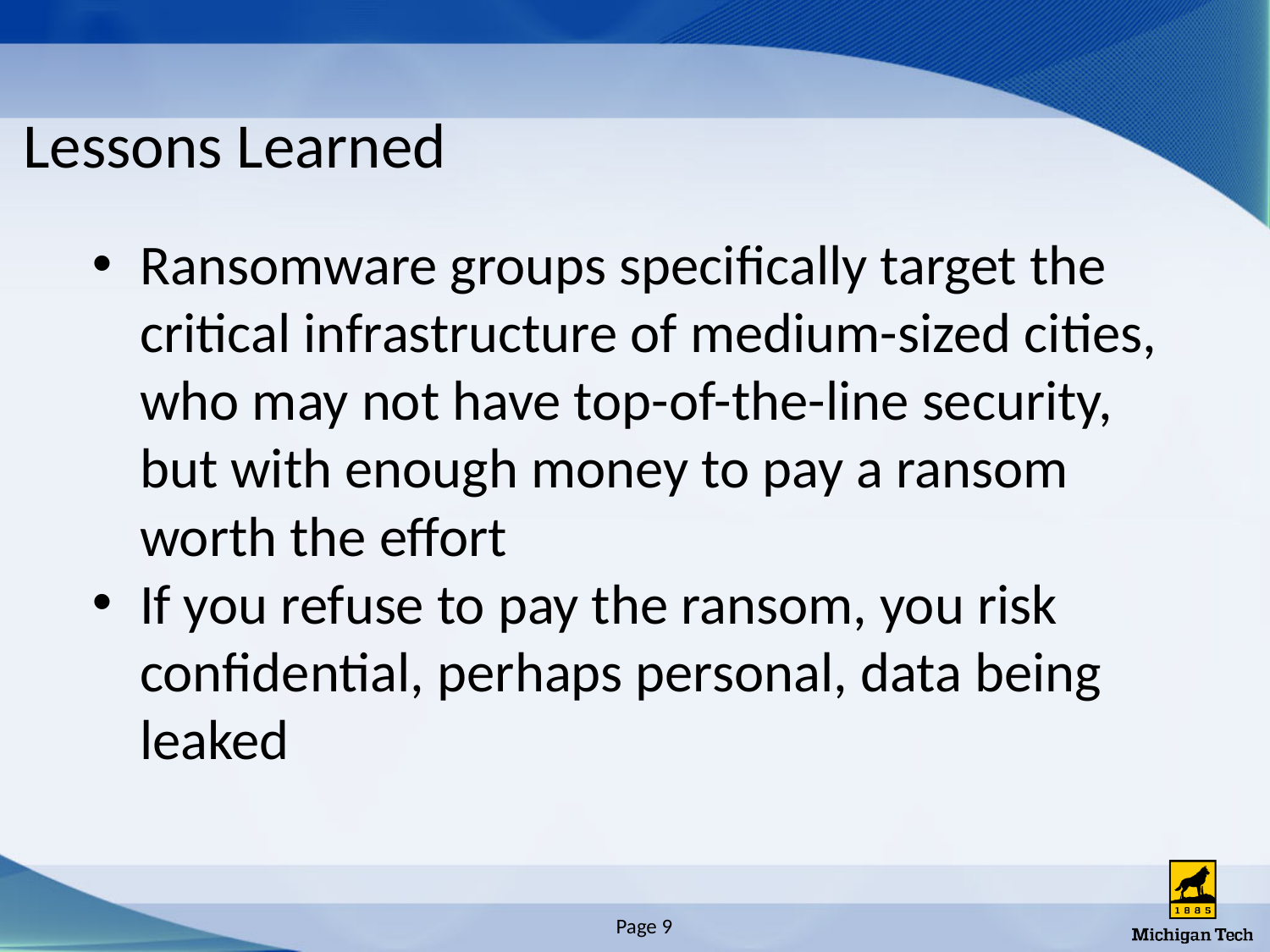

# Lessons Learned
Ransomware groups specifically target the critical infrastructure of medium-sized cities, who may not have top-of-the-line security, but with enough money to pay a ransom worth the effort
If you refuse to pay the ransom, you risk confidential, perhaps personal, data being leaked